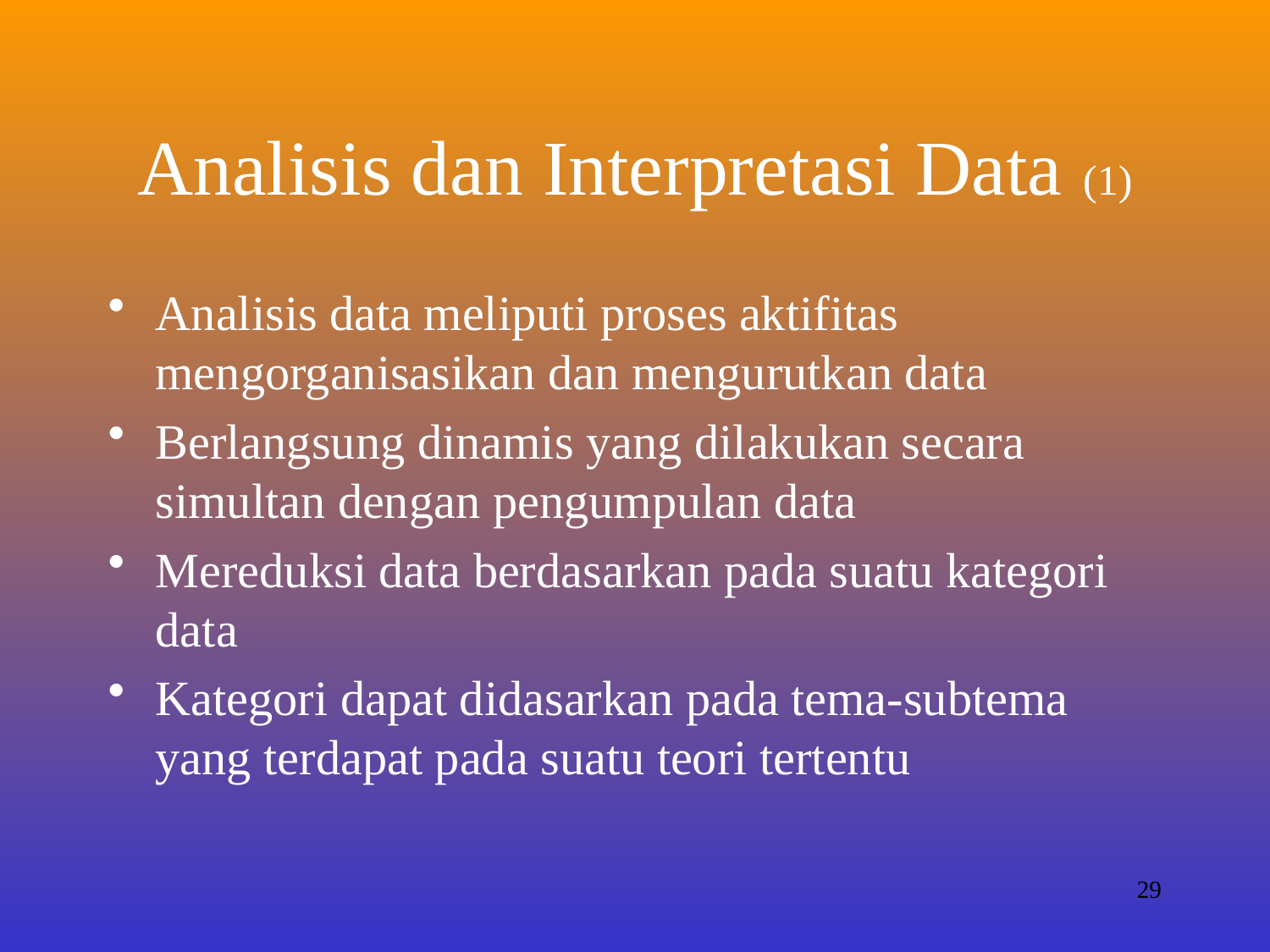

# Analisis dan Interpretasi Data (1)
Analisis data meliputi proses aktifitas mengorganisasikan dan mengurutkan data
Berlangsung dinamis yang dilakukan secara simultan dengan pengumpulan data
Mereduksi data berdasarkan pada suatu kategori data
Kategori dapat didasarkan pada tema-subtema yang terdapat pada suatu teori tertentu

29